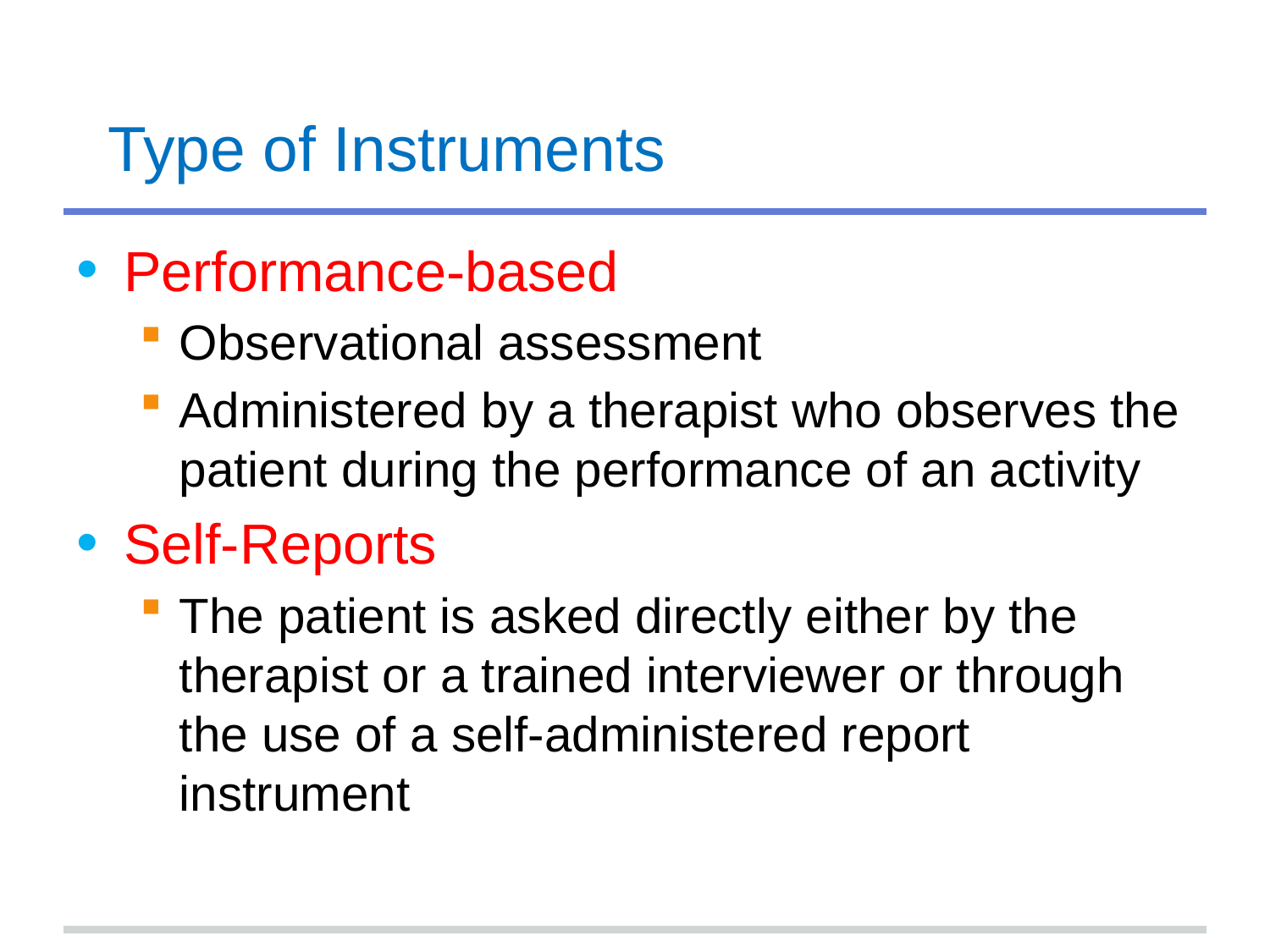

# Type of Instruments
Performance-based
Observational assessment
Administered by a therapist who observes the patient during the performance of an activity
Self-Reports
The patient is asked directly either by the therapist or a trained interviewer or through the use of a self-administered report instrument